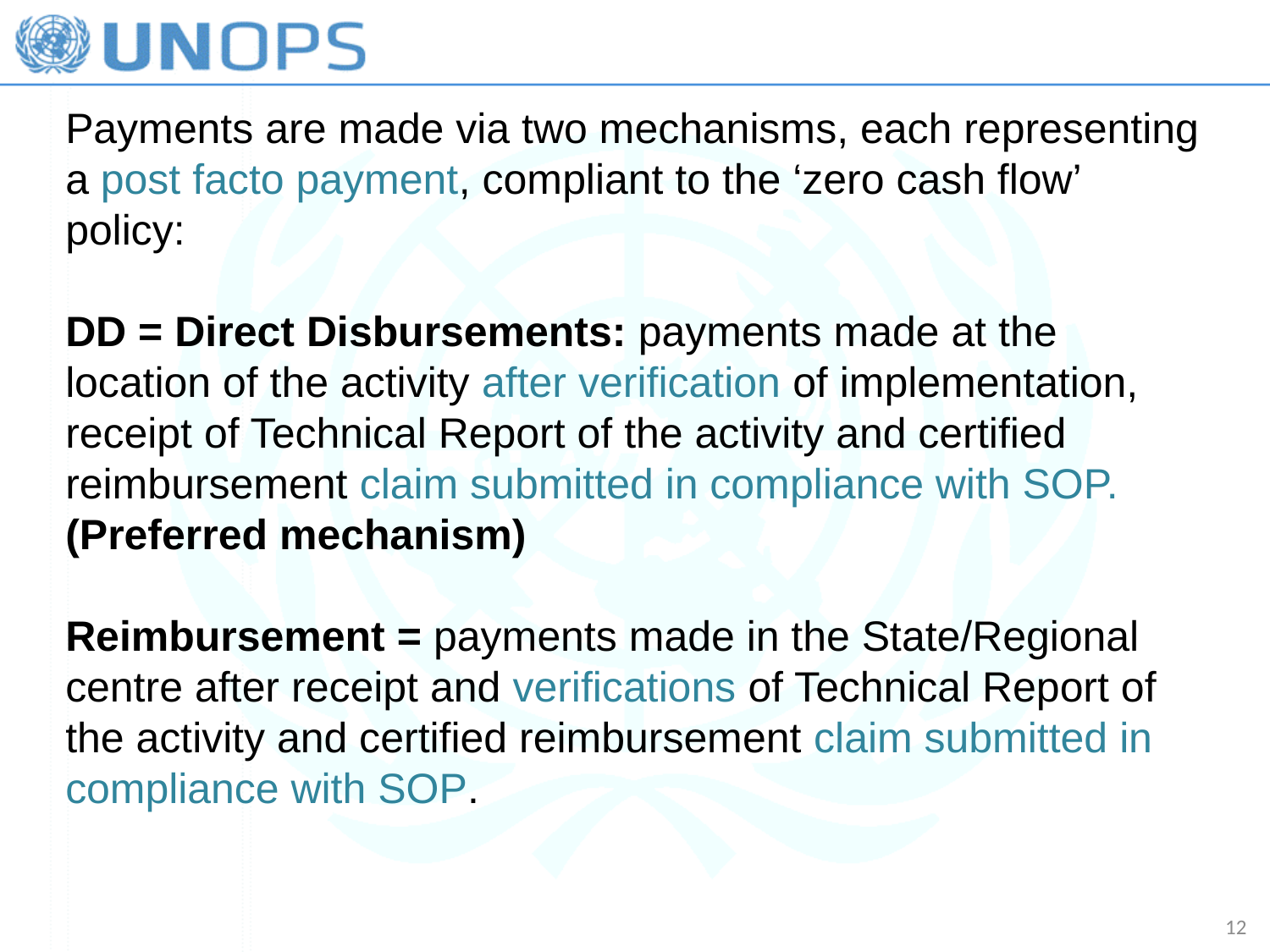

Payments are made via two mechanisms, each representing a post facto payment, compliant to the ‘zero cash flow’ policy:

DD = Direct Disbursements: payments made at the location of the activity after verification of implementation, receipt of Technical Report of the activity and certified reimbursement claim submitted in compliance with SOP. (Preferred mechanism)

Reimbursement = payments made in the State/Regional centre after receipt and verifications of Technical Report of the activity and certified reimbursement claim submitted in compliance with SOP.
12